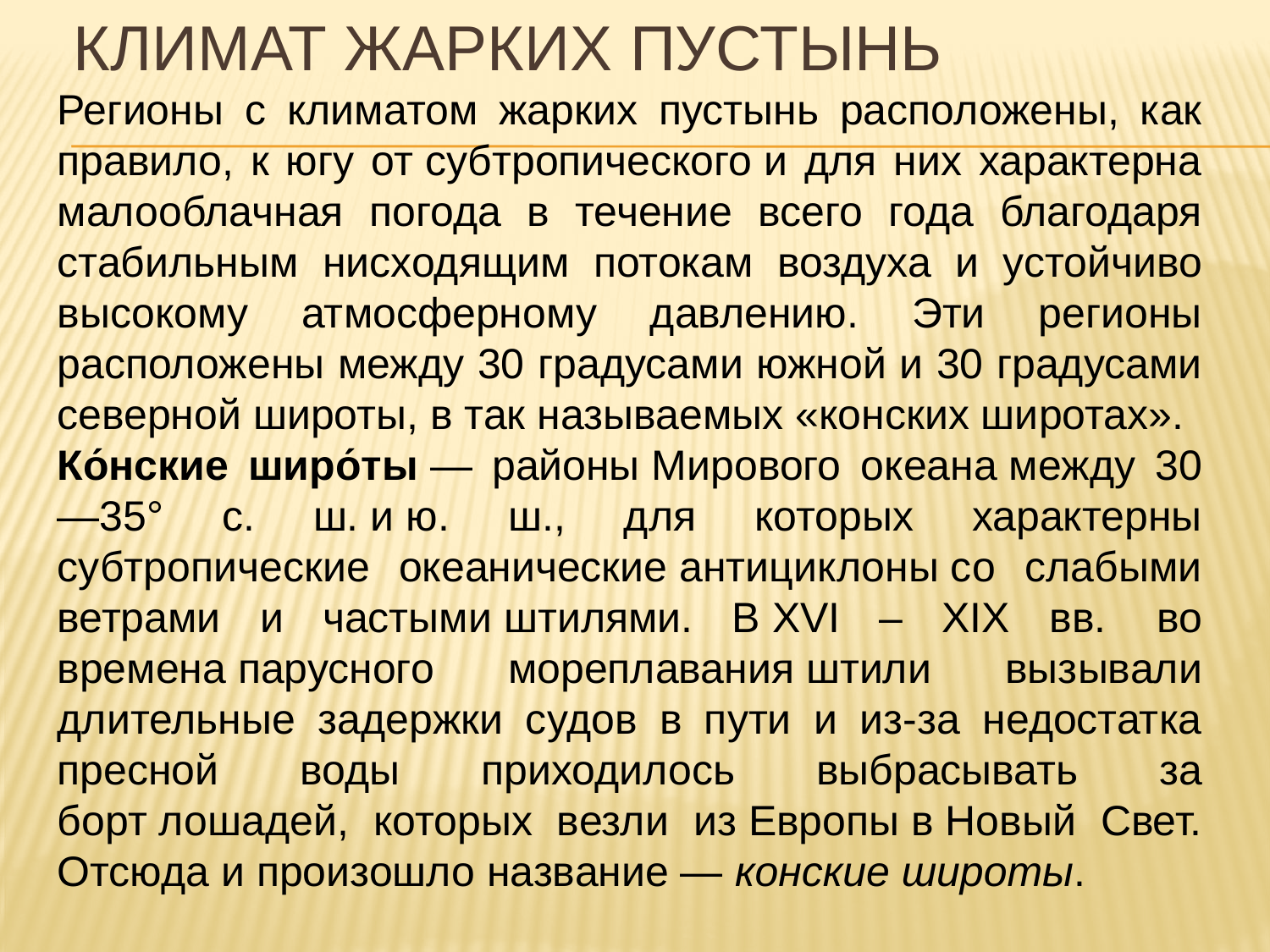

# Климат жарких пустынь
Регионы с климатом жарких пустынь расположены, как правило, к югу от субтропического и для них характерна малооблачная погода в течение всего года благодаря стабильным нисходящим потокам воздуха и устойчиво высокому атмосферному давлению. Эти регионы расположены между 30 градусами южной и 30 градусами северной широты, в так называемых «конских широтах».
Ко́нские широ́ты — районы Мирового океана между 30—35° с. ш. и ю. ш., для которых характерны субтропические океанические антициклоны со слабыми ветрами и частыми штилями. В XVI – XIX вв.  во времена парусного мореплавания штили вызывали длительные задержки судов в пути и из-за недостатка пресной воды приходилось выбрасывать за борт лошадей, которых везли из Европы в Новый Свет. Отсюда и произошло название — конские широты.